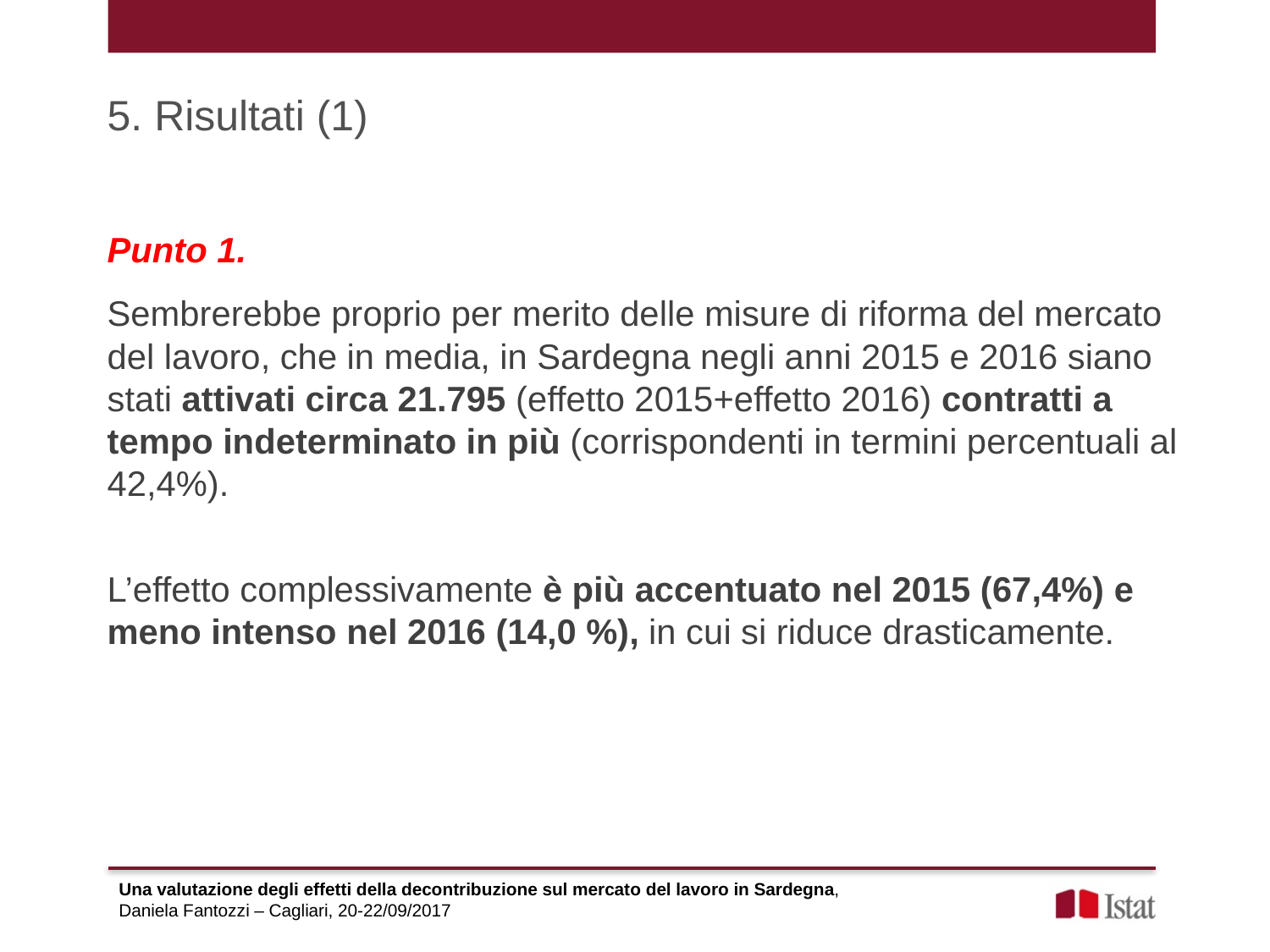

5. Risultati (1)
Punto 1.
Sembrerebbe proprio per merito delle misure di riforma del mercato del lavoro, che in media, in Sardegna negli anni 2015 e 2016 siano stati attivati circa 21.795 (effetto 2015+effetto 2016) contratti a tempo indeterminato in più (corrispondenti in termini percentuali al 42,4%).

L’effetto complessivamente è più accentuato nel 2015 (67,4%) e meno intenso nel 2016 (14,0 %), in cui si riduce drasticamente.

Una valutazione degli effetti della decontribuzione sul mercato del lavoro in Sardegna,
Daniela Fantozzi – Cagliari, 20-22/09/2017